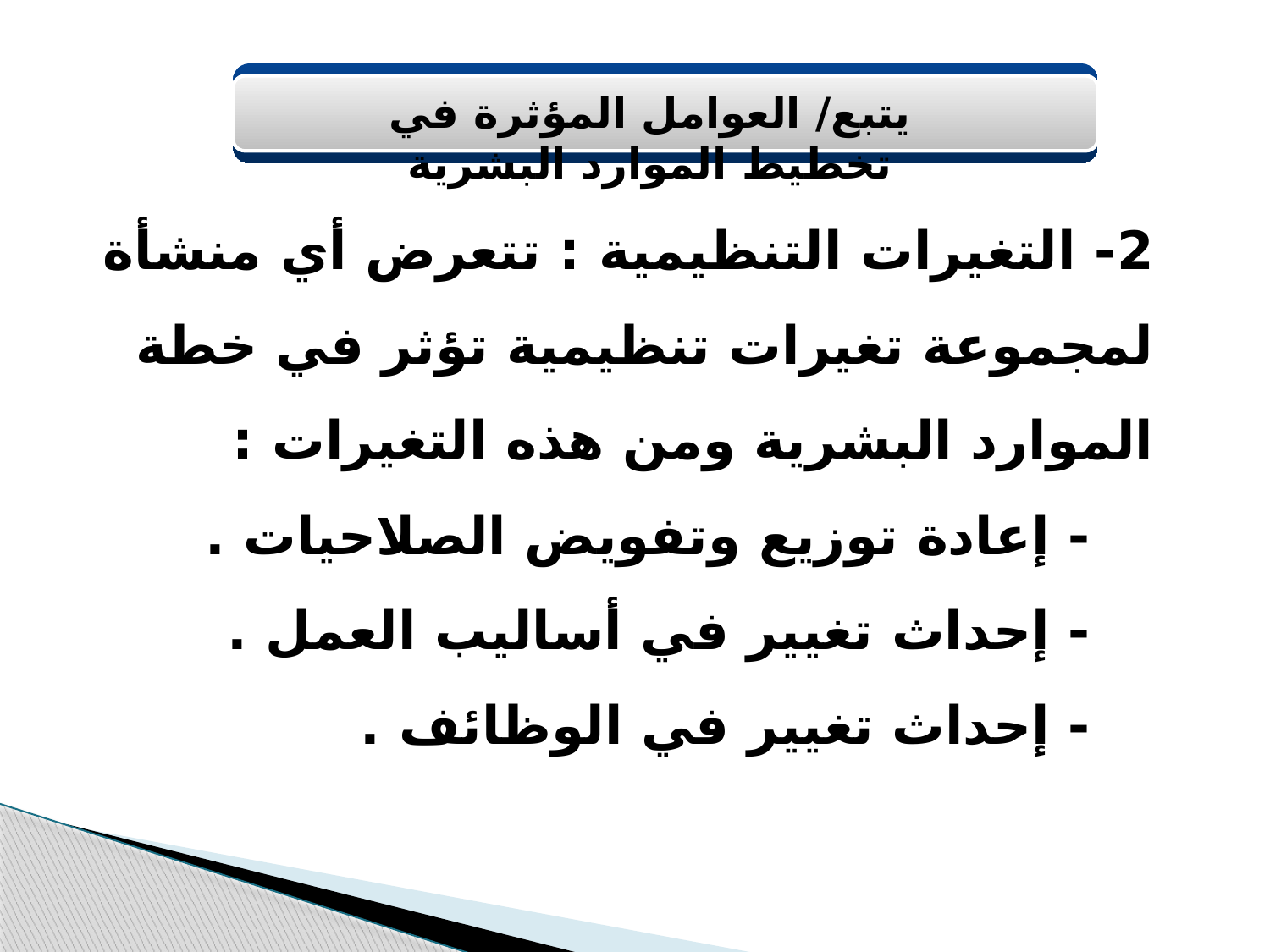

يتبع/ العوامل المؤثرة في تخطيط الموارد البشرية
2- التغيرات التنظيمية : تتعرض أي منشأة لمجموعة تغيرات تنظيمية تؤثر في خطة الموارد البشرية ومن هذه التغيرات :
- إعادة توزيع وتفويض الصلاحيات .
- إحداث تغيير في أساليب العمل .
- إحداث تغيير في الوظائف .